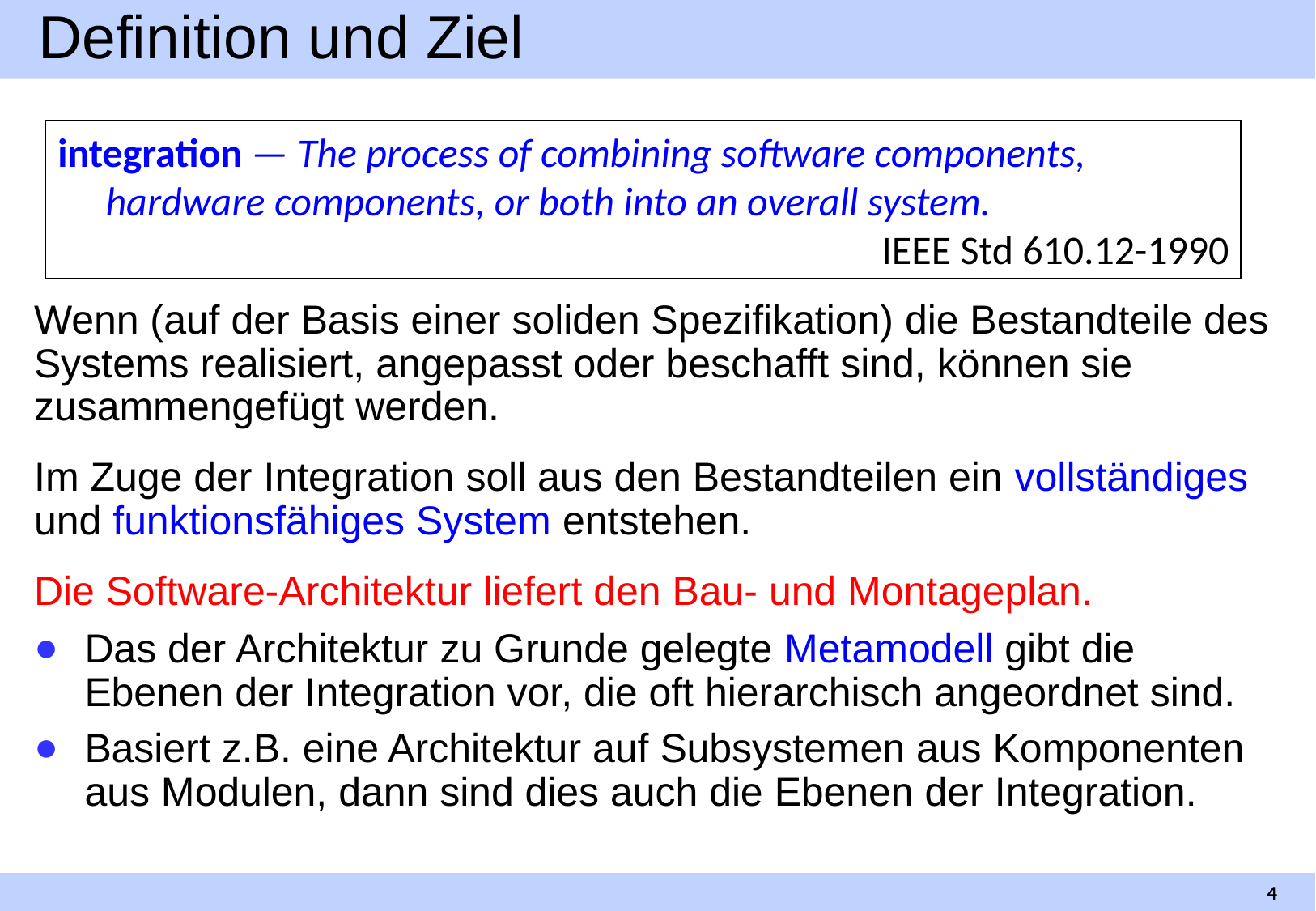

# Definition und Ziel
integration — The process of combining software components, hardware components, or both into an overall system.
IEEE Std 610.12-1990
Wenn (auf der Basis einer soliden Spezifikation) die Bestandteile des Systems realisiert, angepasst oder beschafft sind, können sie zusammengefügt werden.
Im Zuge der Integration soll aus den Bestandteilen ein vollständiges und funktionsfähiges System entstehen.
Die Software-Architektur liefert den Bau- und Montageplan.
Das der Architektur zu Grunde gelegte Metamodell gibt die Ebenen der Integration vor, die oft hierarchisch angeordnet sind.
Basiert z.B. eine Architektur auf Subsystemen aus Komponenten aus Modulen, dann sind dies auch die Ebenen der Integration.

4